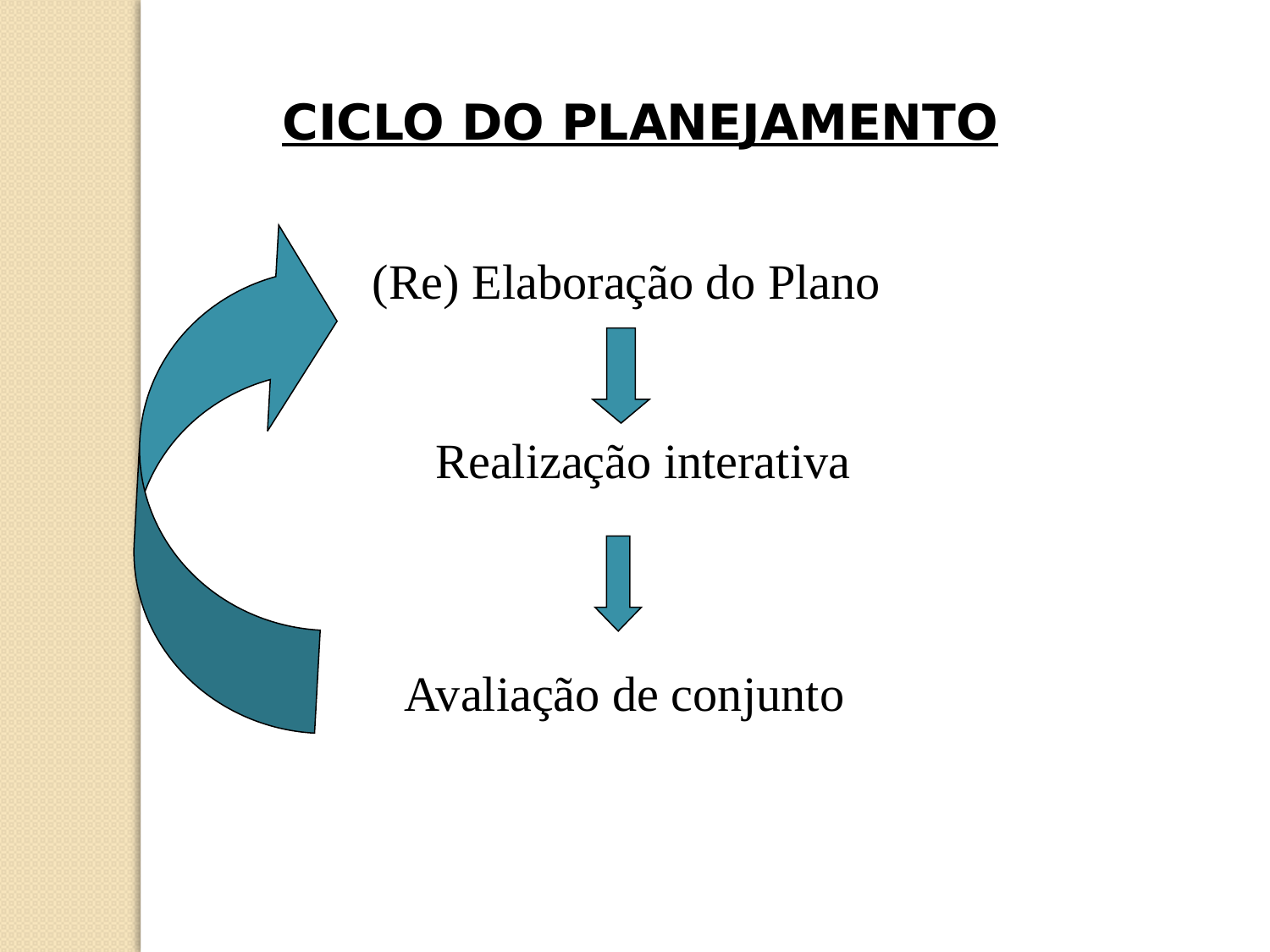

CICLO DO PLANEJAMENTO

(Re) Elaboração do Plano

Realização interativa

Avaliação de conjunto